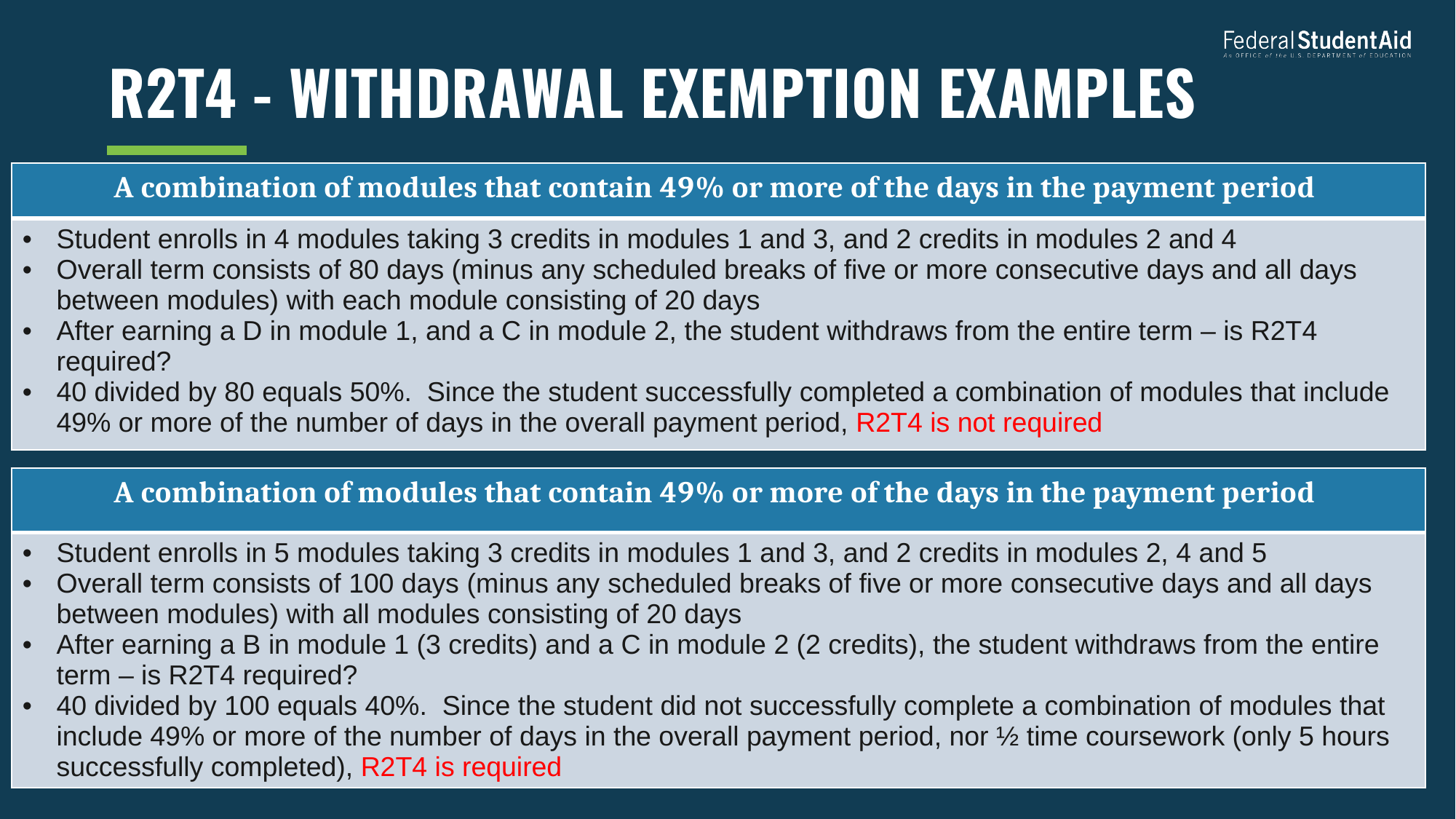

# R2T4 - Withdrawal Exemption examples
| A combination of modules that contain 49% or more of the days in the payment period |
| --- |
| Student enrolls in 4 modules taking 3 credits in modules 1 and 3, and 2 credits in modules 2 and 4 Overall term consists of 80 days (minus any scheduled breaks of five or more consecutive days and all days between modules) with each module consisting of 20 days After earning a D in module 1, and a C in module 2, the student withdraws from the entire term – is R2T4 required? 40 divided by 80 equals 50%. Since the student successfully completed a combination of modules that include 49% or more of the number of days in the overall payment period, R2T4 is not required |
| A combination of modules that contain 49% or more of the days in the payment period |
| --- |
| Student enrolls in 5 modules taking 3 credits in modules 1 and 3, and 2 credits in modules 2, 4 and 5 Overall term consists of 100 days (minus any scheduled breaks of five or more consecutive days and all days between modules) with all modules consisting of 20 days After earning a B in module 1 (3 credits) and a C in module 2 (2 credits), the student withdraws from the entire term – is R2T4 required? 40 divided by 100 equals 40%. Since the student did not successfully complete a combination of modules that include 49% or more of the number of days in the overall payment period, nor ½ time coursework (only 5 hours successfully completed), R2T4 is required |
49